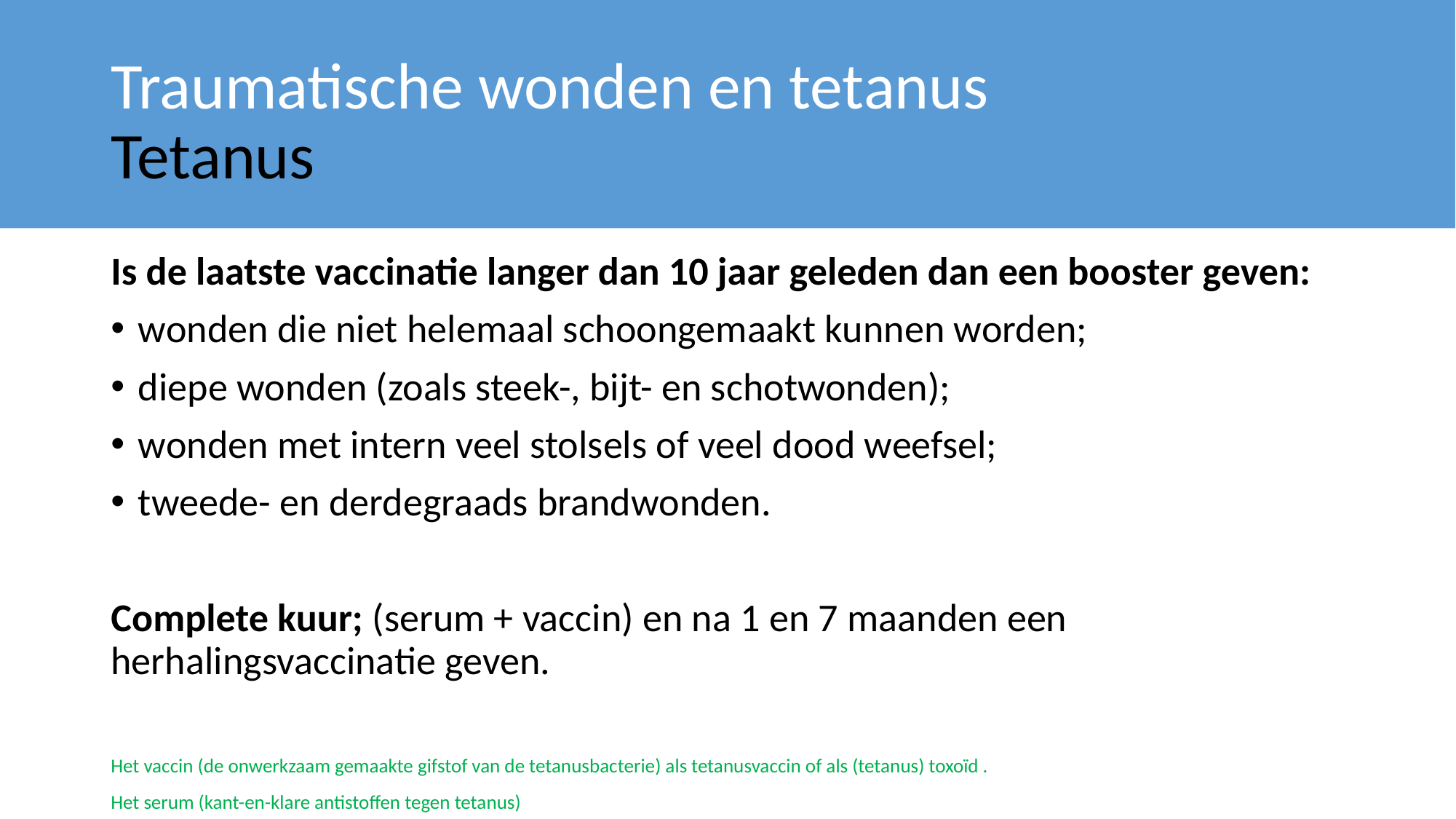

# Traumatische wonden en tetanus Tetanus
Is de laatste vaccinatie langer dan 10 jaar geleden dan een booster geven:
wonden die niet helemaal schoongemaakt kunnen worden;
diepe wonden (zoals steek-, bijt- en schotwonden);
wonden met intern veel stolsels of veel dood weefsel;
tweede- en derdegraads brandwonden.

Complete kuur; (serum + vaccin) en na 1 en 7 maanden een herhalingsvaccinatie geven.

Het vaccin (de onwerkzaam gemaakte gifstof van de tetanusbacterie) als tetanusvaccin of als (tetanus) toxoïd .
Het serum (kant-en-klare antistoffen tegen tetanus)